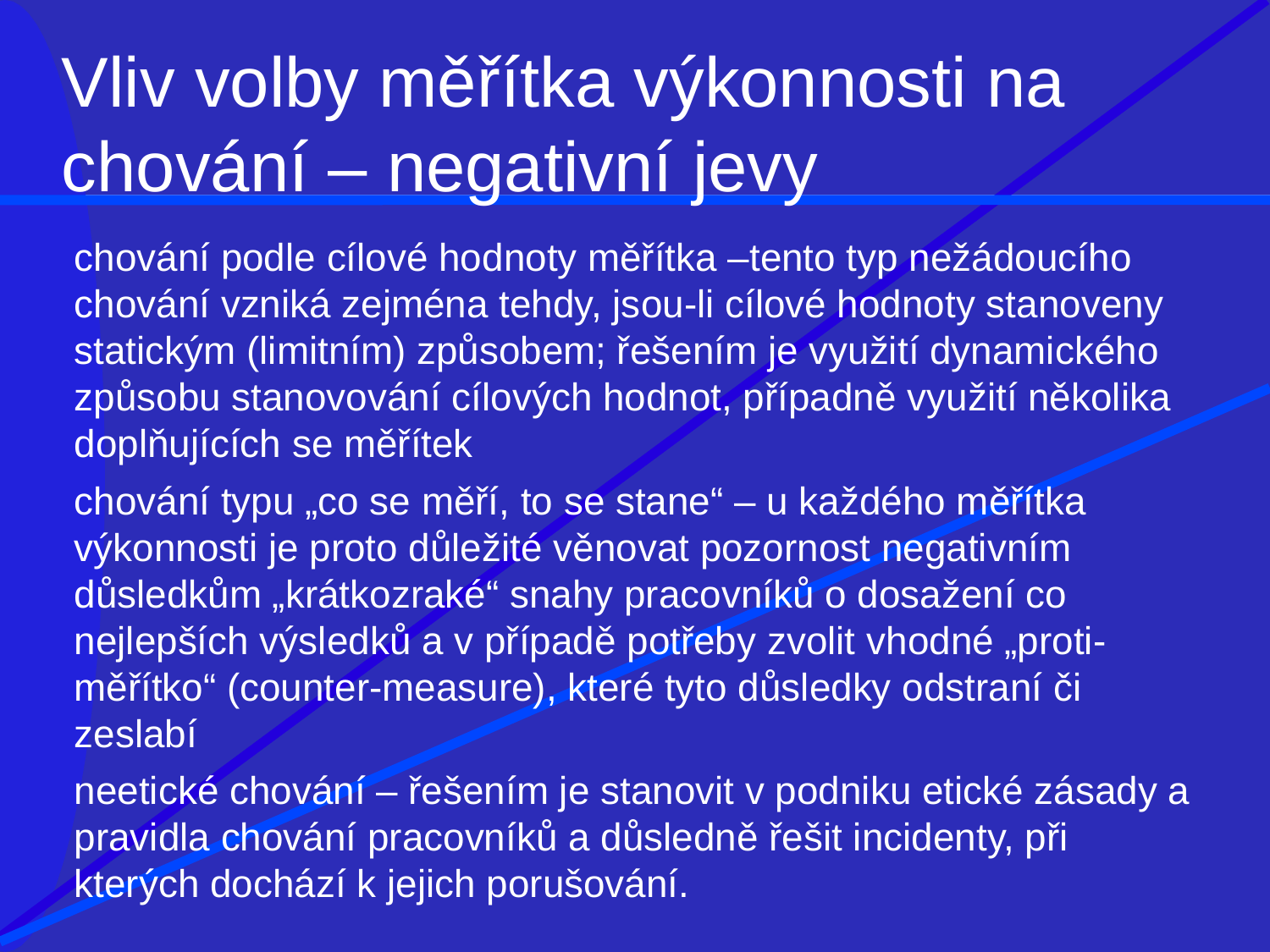

# Vliv volby měřítka výkonnosti na chování – negativní jevy
chování podle cílové hodnoty měřítka –tento typ nežádoucího chování vzniká zejména tehdy, jsou-li cílové hodnoty stanoveny statickým (limitním) způsobem; řešením je využití dynamického způsobu stanovování cílových hodnot, případně využití několika doplňujících se měřítek
chování typu „co se měří, to se stane“ – u každého měřítka výkonnosti je proto důležité věnovat pozornost negativním důsledkům „krátkozraké“ snahy pracovníků o dosažení co nejlepších výsledků a v případě potřeby zvolit vhodné „proti-měřítko“ (counter-measure), které tyto důsledky odstraní či zeslabí
neetické chování – řešením je stanovit v podniku etické zásady a pravidla chování pracovníků a důsledně řešit incidenty, při kterých dochází k jejich porušování.